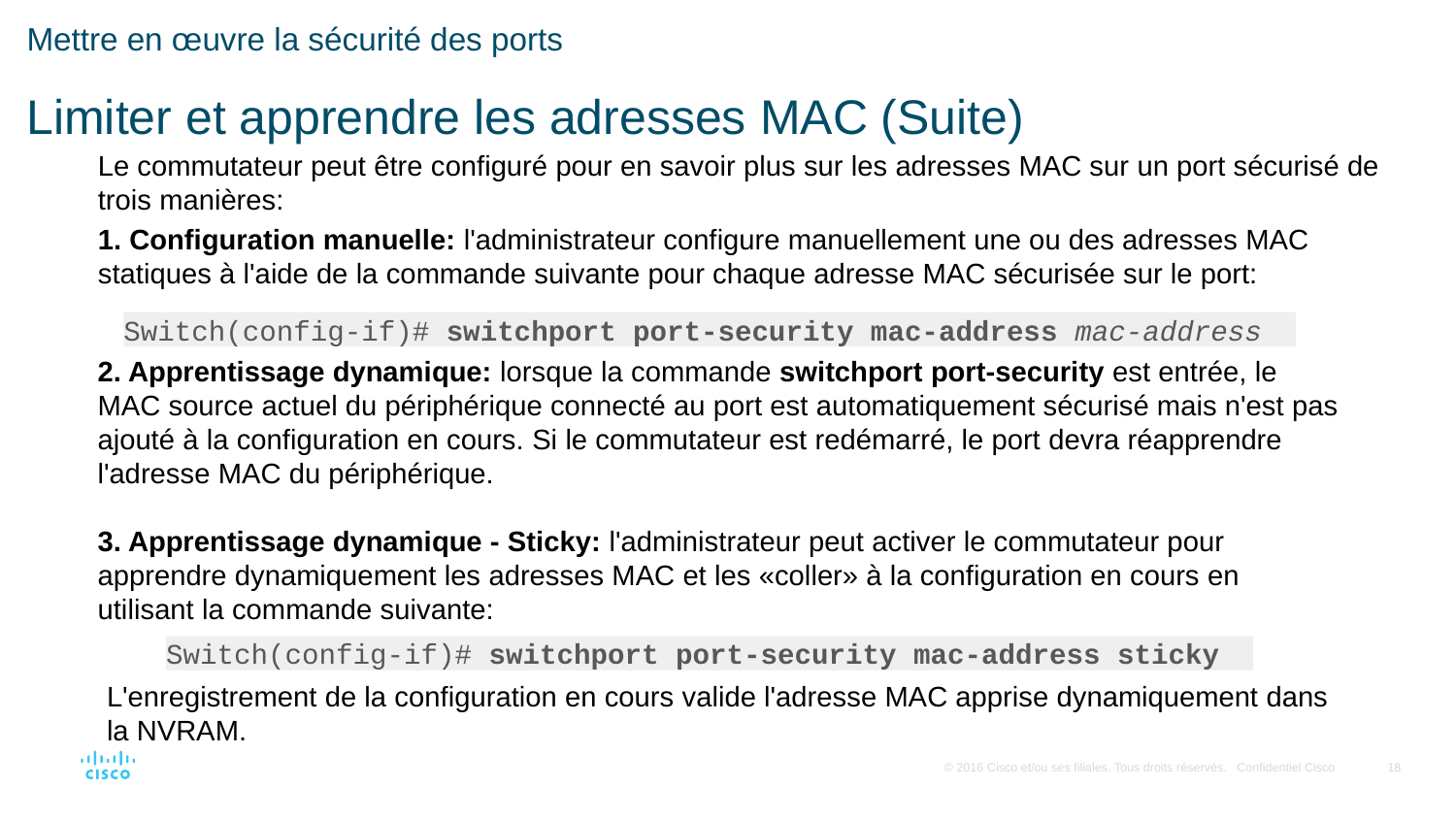

# Mettre en œuvre la sécurité des ports Limiter et apprendre les adresses MAC (Suite)
Le commutateur peut être configuré pour en savoir plus sur les adresses MAC sur un port sécurisé de trois manières:
1. Configuration manuelle: l'administrateur configure manuellement une ou des adresses MAC statiques à l'aide de la commande suivante pour chaque adresse MAC sécurisée sur le port:

Switch(config-if)# switchport port-security mac-address mac-address
2. Apprentissage dynamique: lorsque la commande switchport port-security est entrée, le MAC source actuel du périphérique connecté au port est automatiquement sécurisé mais n'est pas ajouté à la configuration en cours. Si le commutateur est redémarré, le port devra réapprendre l'adresse MAC du périphérique.

3. Apprentissage dynamique - Sticky: l'administrateur peut activer le commutateur pour apprendre dynamiquement les adresses MAC et les «coller» à la configuration en cours en utilisant la commande suivante:

Switch(config-if)# switchport port-security mac-address sticky
L'enregistrement de la configuration en cours valide l'adresse MAC apprise dynamiquement dans la NVRAM.